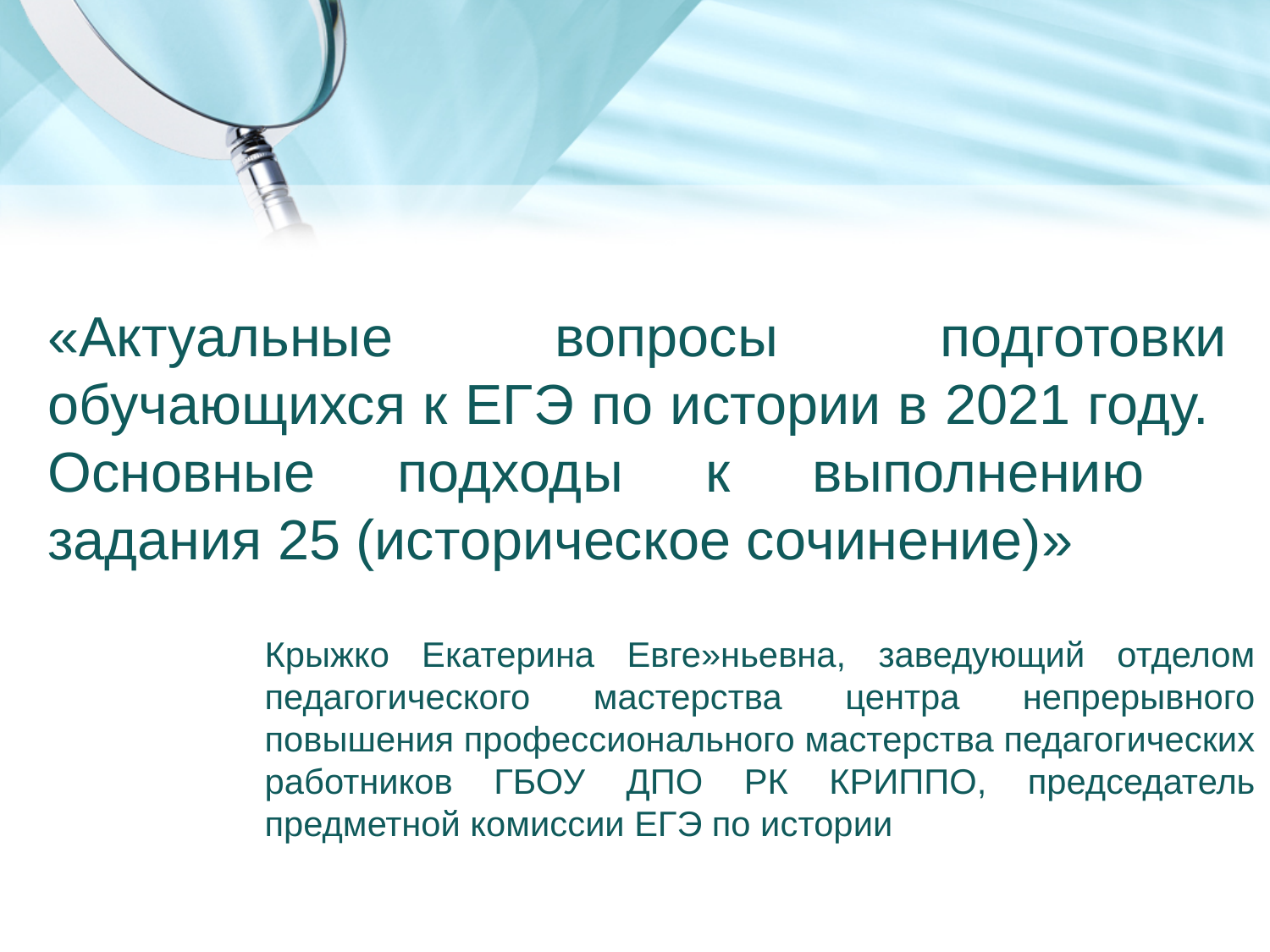

# «Актуальные вопросы подготовки обучающихся к ЕГЭ по истории в 2021 году.  Основные подходы к выполнению задания 25 (историческое сочинение)»
Крыжко Екатерина Евге»ньевна, заведующий отделом педагогического мастерства центра непрерывного повышения профессионального мастерства педагогических работников ГБОУ ДПО РК КРИППО, председатель предметной комиссии ЕГЭ по истории